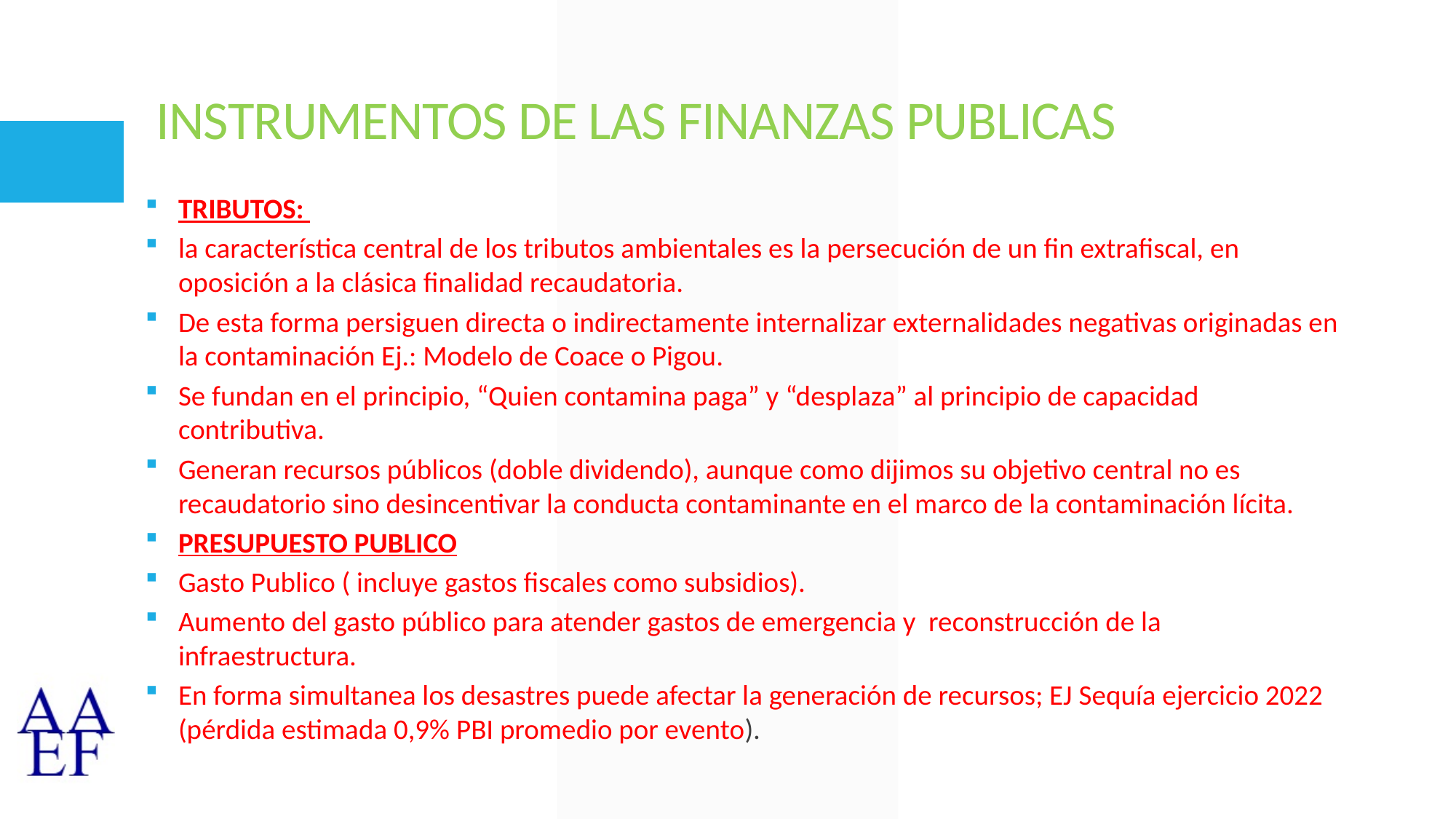

# INSTRUMENTOS DE LAS FINANZAS PUBLICAS
TRIBUTOS:
la característica central de los tributos ambientales es la persecución de un fin extrafiscal, en oposición a la clásica finalidad recaudatoria.
De esta forma persiguen directa o indirectamente internalizar externalidades negativas originadas en la contaminación Ej.: Modelo de Coace o Pigou.
Se fundan en el principio, “Quien contamina paga” y “desplaza” al principio de capacidad contributiva.
Generan recursos públicos (doble dividendo), aunque como dijimos su objetivo central no es recaudatorio sino desincentivar la conducta contaminante en el marco de la contaminación lícita.
PRESUPUESTO PUBLICO
Gasto Publico ( incluye gastos fiscales como subsidios).
Aumento del gasto público para atender gastos de emergencia y  reconstrucción de la infraestructura.
En forma simultanea los desastres puede afectar la generación de recursos; EJ Sequía ejercicio 2022 (pérdida estimada 0,9% PBI promedio por evento).